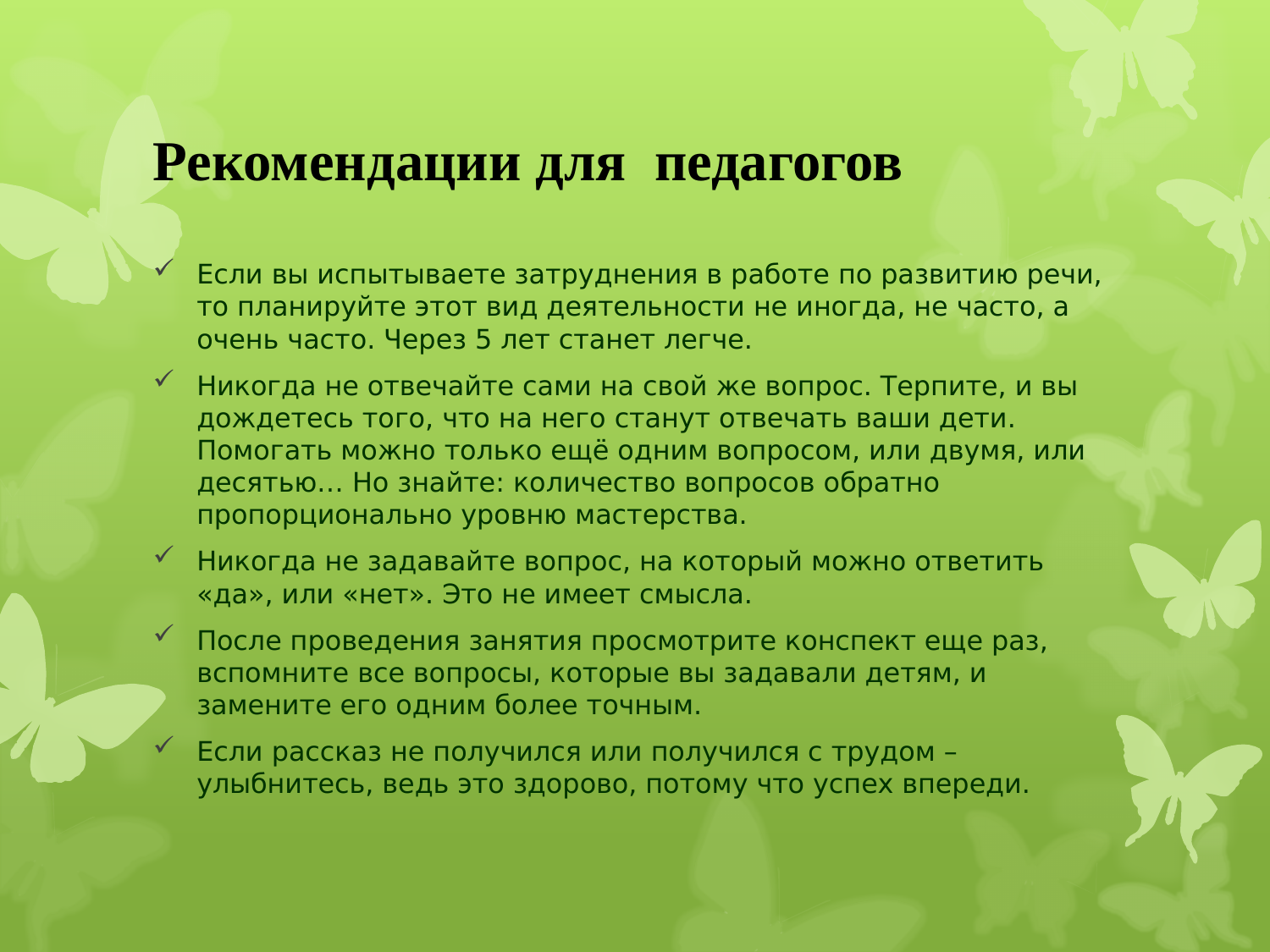

# Рекомендации для  педагогов
Если вы испытываете затруднения в работе по развитию речи, то планируйте этот вид деятельности не иногда, не часто, а очень часто. Через 5 лет станет легче.
Никогда не отвечайте сами на свой же вопрос. Терпите, и вы дождетесь того, что на него станут отвечать ваши дети. Помогать можно только ещё одним вопросом, или двумя, или десятью… Но знайте: количество вопросов обратно пропорционально уровню мастерства.
Никогда не задавайте вопрос, на который можно ответить «да», или «нет». Это не имеет смысла.
После проведения занятия просмотрите конспект еще раз, вспомните все вопросы, которые вы задавали детям, и замените его одним более точным.
Если рассказ не получился или получился с трудом – улыбнитесь, ведь это здорово, потому что успех впереди.